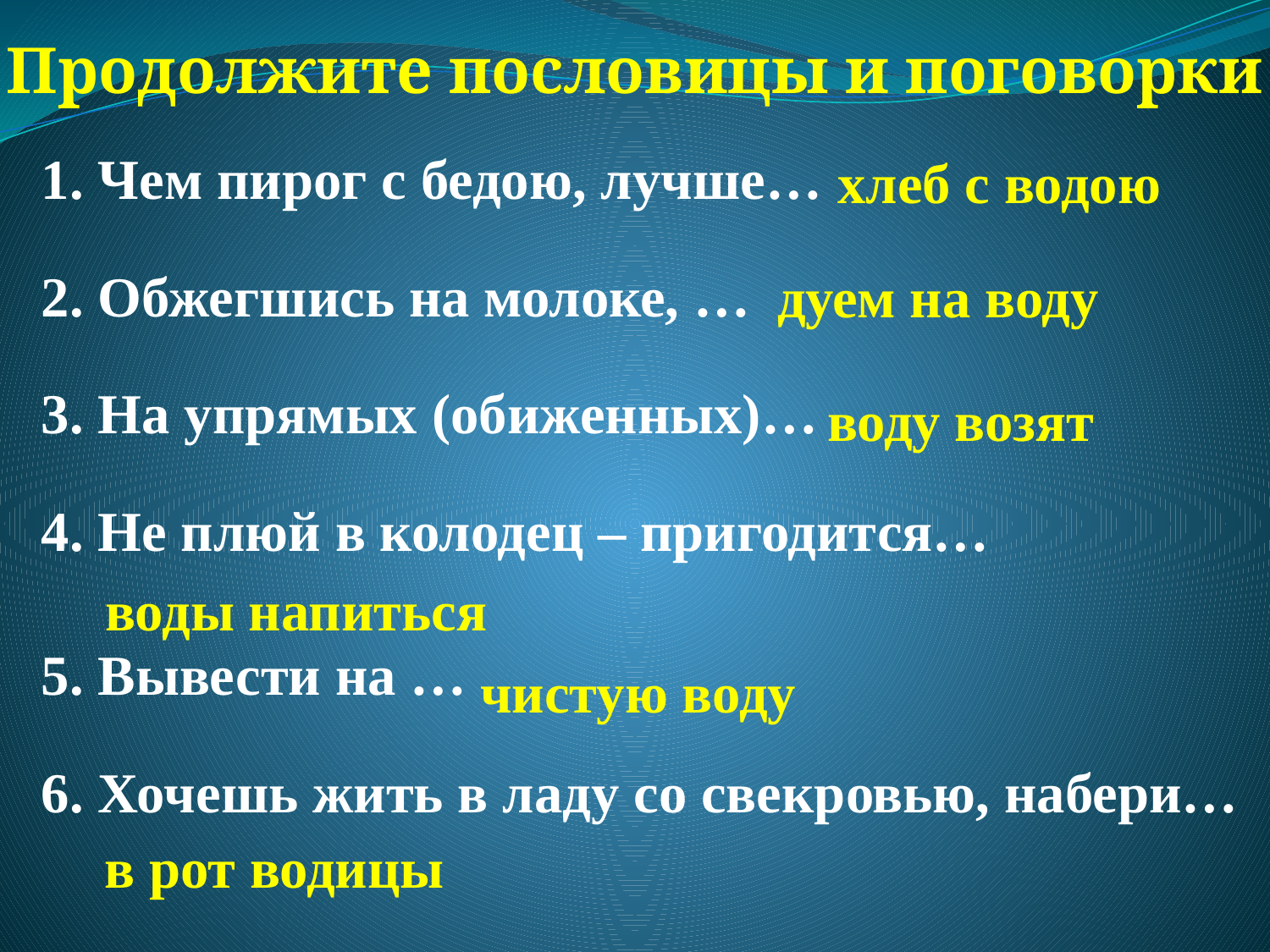

# Продолжите пословицы и поговорки
1. Чем пирог с бедою, лучше…

2. Обжегшись на молоке, …

3. На упрямых (обиженных)…

4. Не плюй в колодец – пригодится…

5. Вывести на …

6. Хочешь жить в ладу со свекровью, набери…
хлеб с водою

дуем на воду
воду возят
воды напиться
чистую воду
в рот водицы